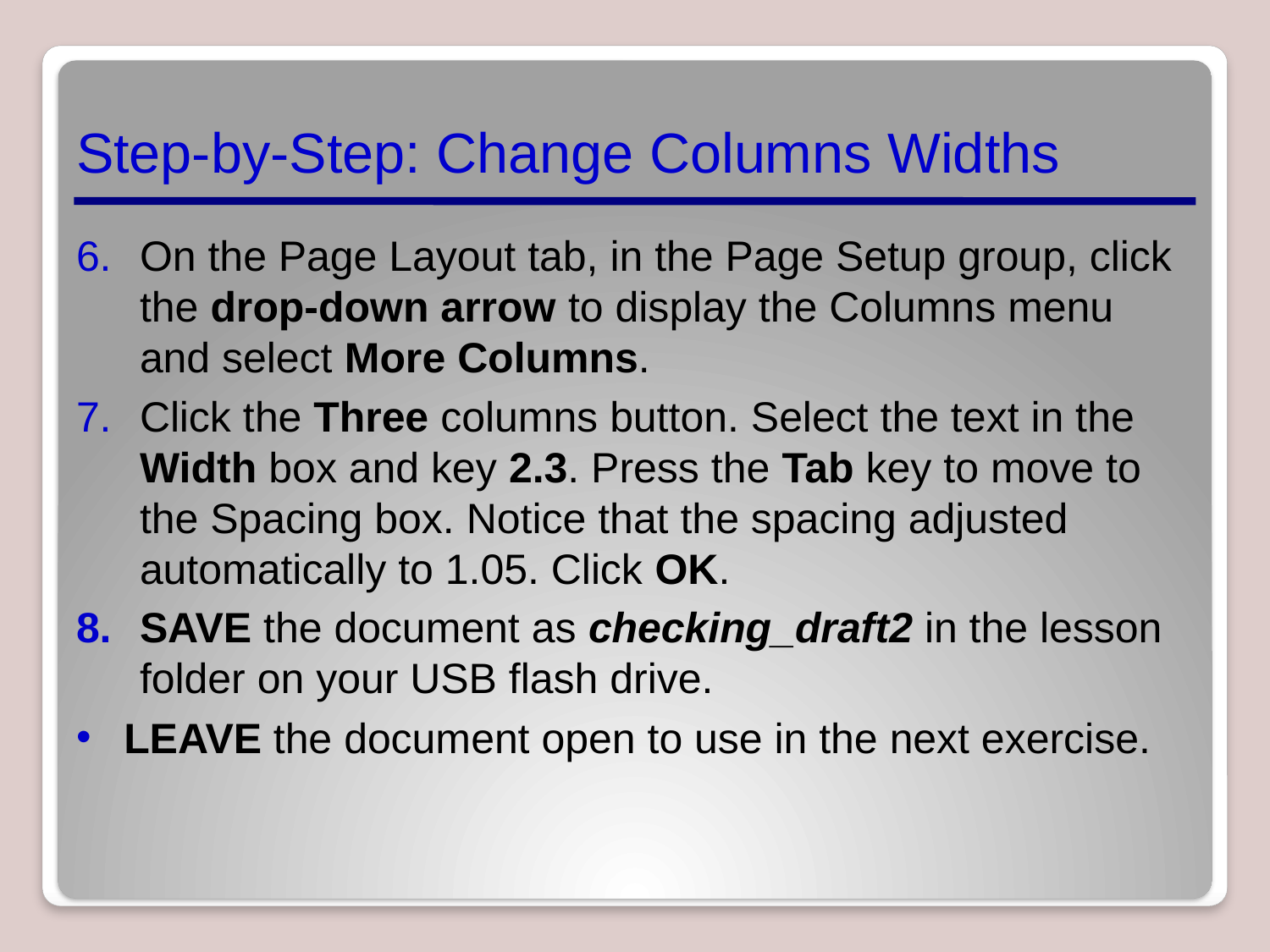

# Step-by-Step: Change Columns Widths
On the Page Layout tab, in the Page Setup group, click the drop-down arrow to display the Columns menu and select More Columns.
Click the Three columns button. Select the text in the Width box and key 2.3. Press the Tab key to move to the Spacing box. Notice that the spacing adjusted automatically to 1.05. Click OK.
SAVE the document as checking_draft2 in the lesson folder on your USB flash drive.
LEAVE the document open to use in the next exercise.